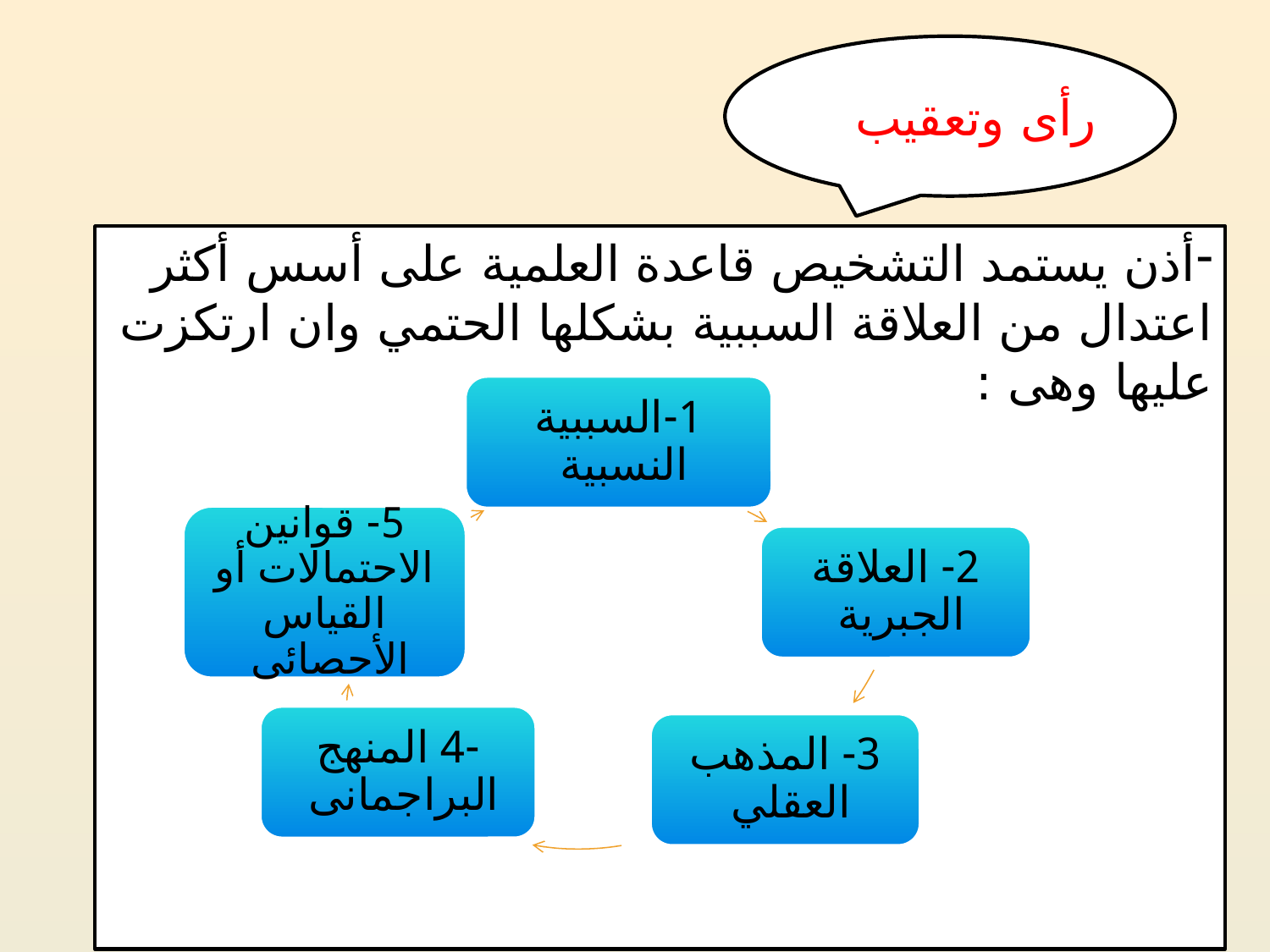

رأى وتعقيب
أذن يستمد التشخيص قاعدة العلمية على أسس أكثر اعتدال من العلاقة السببية بشكلها الحتمي وان ارتكزت عليها وهى :

1-السببية النسبية
2- العلاقة الجبرية
3- المذهب العقلي
-4 المنهج البراجمانى
5- قوانين الاحتمالات أو القياس الأحصائى